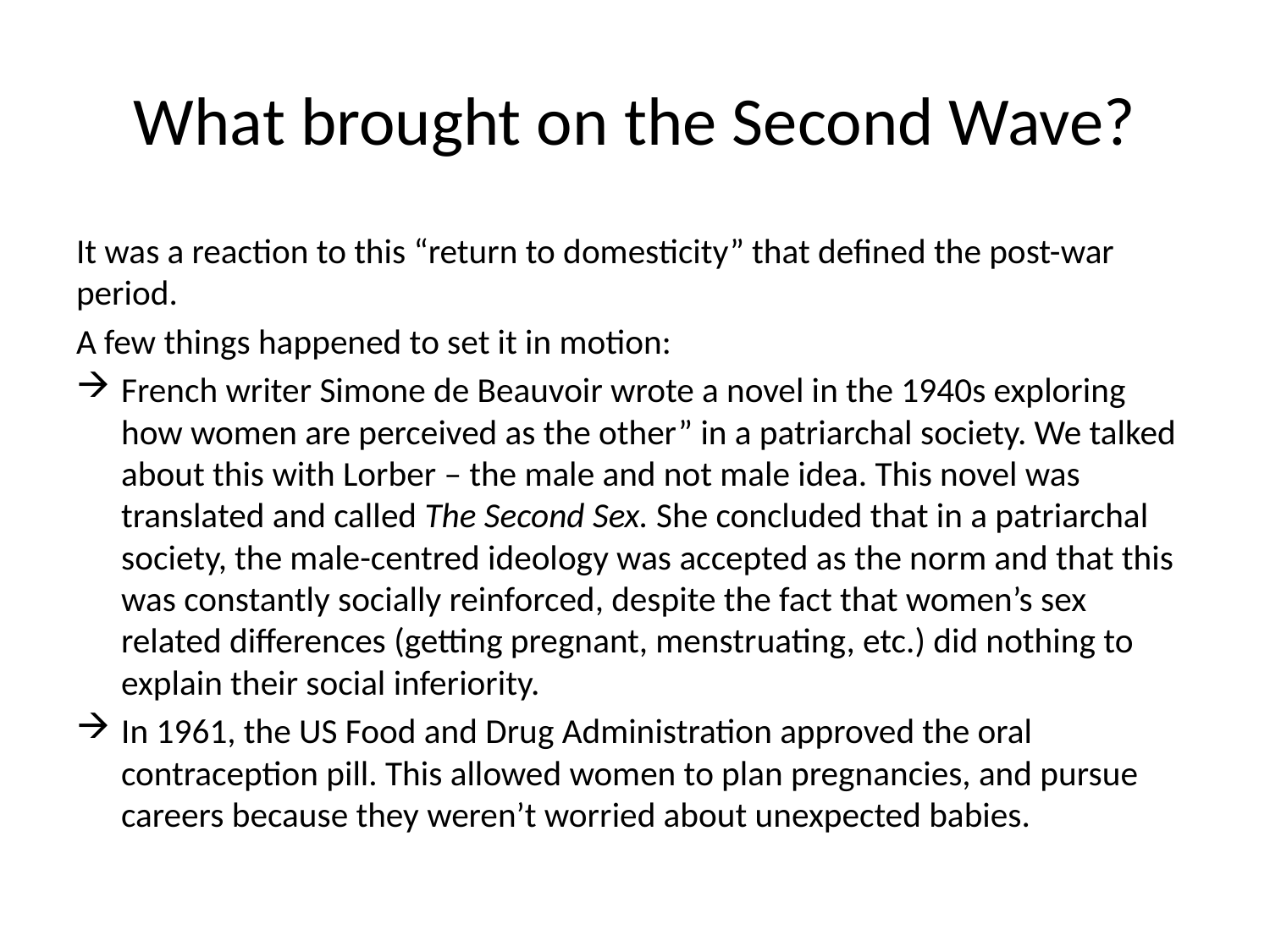

# What brought on the Second Wave?
It was a reaction to this “return to domesticity” that defined the post-war period.
A few things happened to set it in motion:
French writer Simone de Beauvoir wrote a novel in the 1940s exploring how women are perceived as the other” in a patriarchal society. We talked about this with Lorber – the male and not male idea. This novel was translated and called The Second Sex. She concluded that in a patriarchal society, the male-centred ideology was accepted as the norm and that this was constantly socially reinforced, despite the fact that women’s sex related differences (getting pregnant, menstruating, etc.) did nothing to explain their social inferiority.
In 1961, the US Food and Drug Administration approved the oral contraception pill. This allowed women to plan pregnancies, and pursue careers because they weren’t worried about unexpected babies.